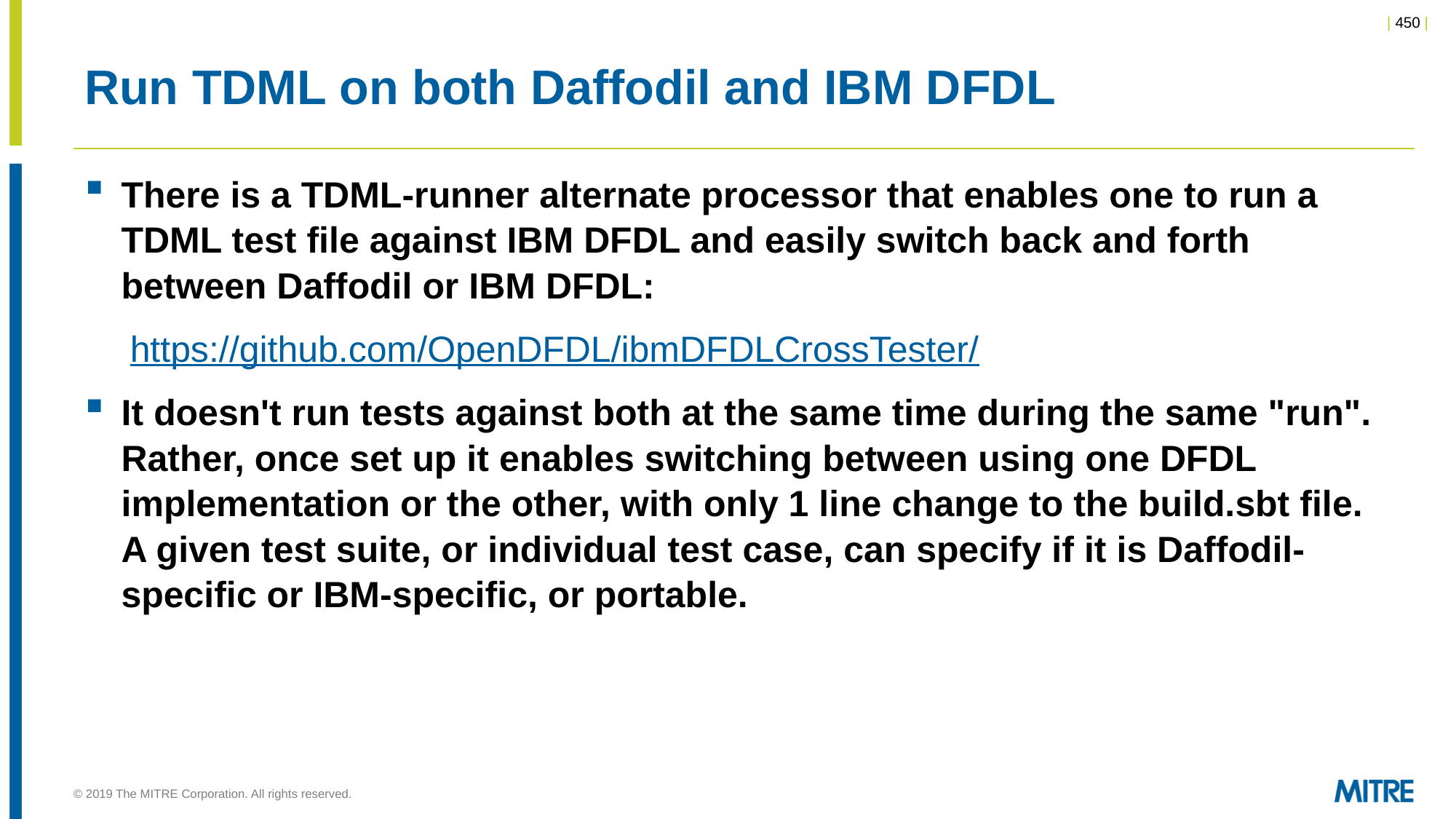

# Run TDML on both Daffodil and IBM DFDL
There is a TDML-runner alternate processor that enables one to run a TDML test file against IBM DFDL and easily switch back and forth between Daffodil or IBM DFDL:
https://github.com/OpenDFDL/ibmDFDLCrossTester/
It doesn't run tests against both at the same time during the same "run". Rather, once set up it enables switching between using one DFDL implementation or the other, with only 1 line change to the build.sbt file.  A given test suite, or individual test case, can specify if it is Daffodil-specific or IBM-specific, or portable.

© 2019 The MITRE Corporation. All rights reserved.